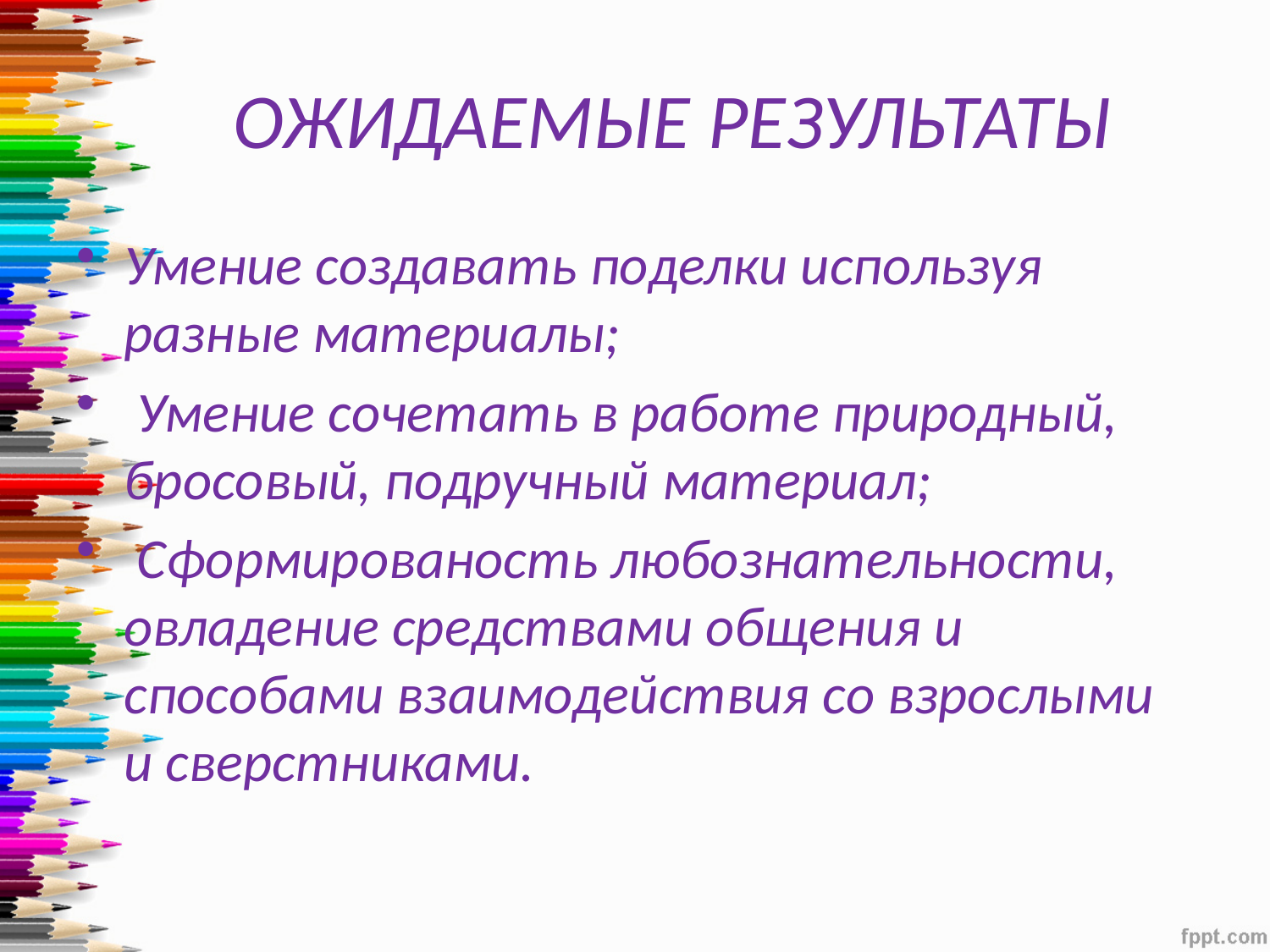

# ОЖИДАЕМЫЕ РЕЗУЛЬТАТЫ
Умение создавать поделки используя разные материалы;
 Умение сочетать в работе природный, бросовый, подручный материал;
 Сформированость любознательности, овладение средствами общения и способами взаимодействия со взрослыми и сверстниками.